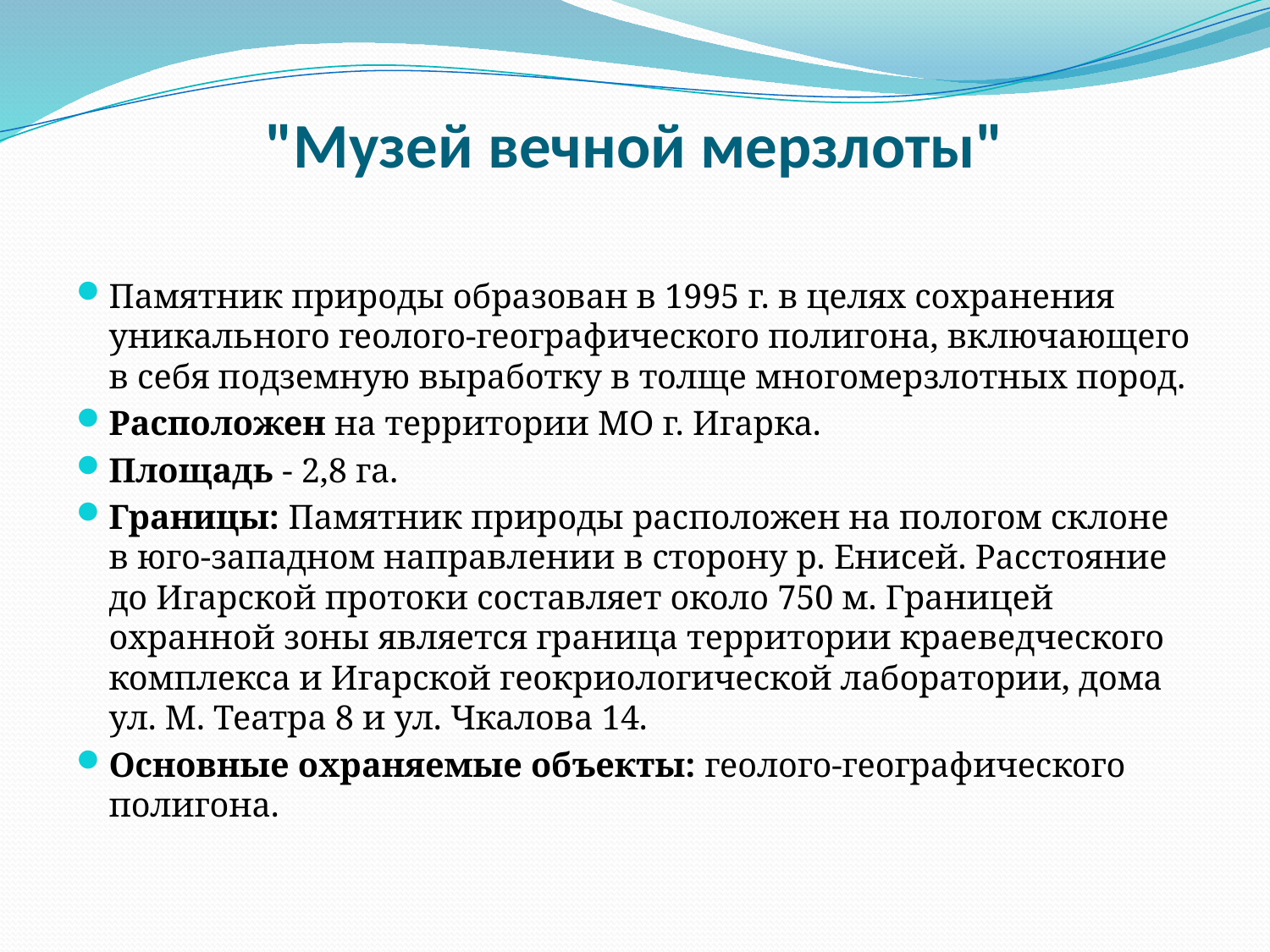

# "Музей вечной мерзлоты"
Памятник природы образован в 1995 г. в целях сохранения уникального геолого-географического полигона, включающего в себя подземную выработку в толще многомерзлотных пород.
Расположен на территории МО г. Игарка.
Площадь - 2,8 га.
Границы: Памятник природы расположен на пологом склоне в юго-западном направлении в сторону р. Енисей. Расстояние до Игарской протоки составляет около 750 м. Границей охранной зоны является граница территории краеведческого комплекса и Игарской геокриологической лаборатории, дома ул. М. Театра 8 и ул. Чкалова 14.
Основные охраняемые объекты: геолого-географического полигона.